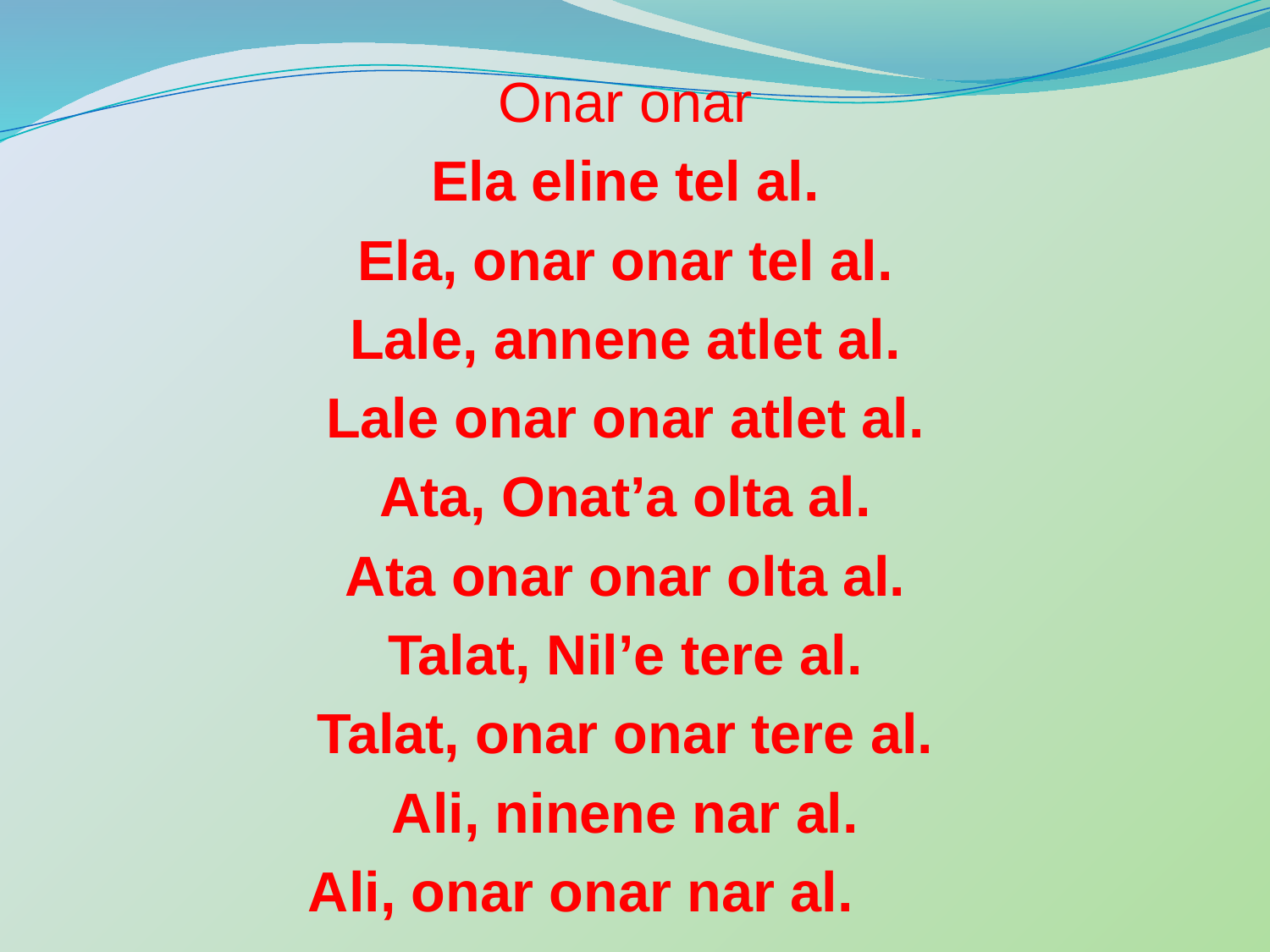

Onar onar
Ela eline tel al.
Ela, onar onar tel al.
Lale, annene atlet al.
Lale onar onar atlet al.
Ata, Onat’a olta al.
Ata onar onar olta al.
Talat, Nil’e tere al.
Talat, onar onar tere al.
Ali, ninene nar al.
Ali, onar onar nar al.